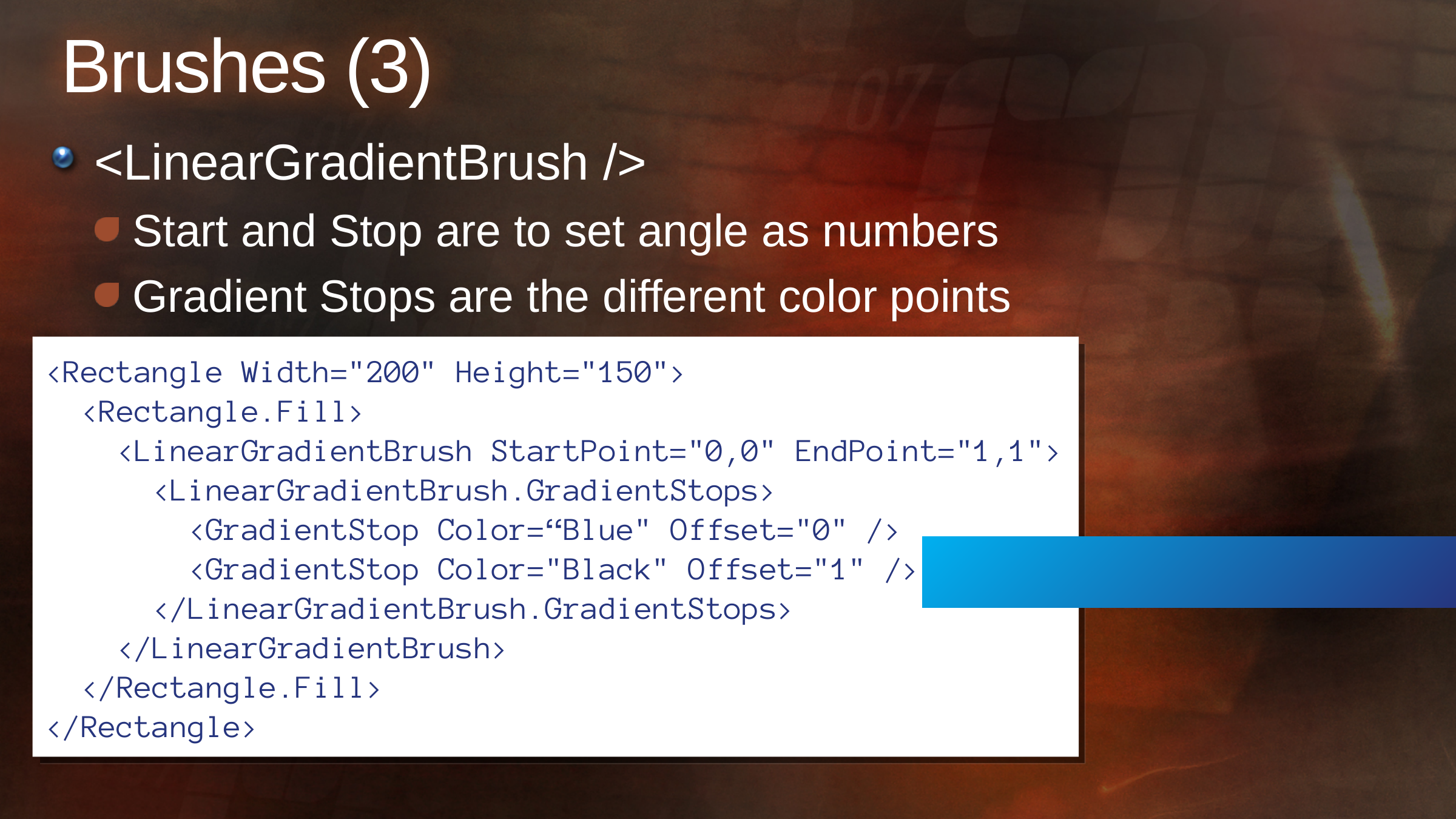

# Brushes (3)
<LinearGradientBrush />
Start and Stop are to set angle as numbers
Gradient Stops are the different color points

<Rectangle Width="200" Height="150">
  <Rectangle.Fill>
    <LinearGradientBrush StartPoint="0,0" EndPoint="1,1">
      <LinearGradientBrush.GradientStops>
        <GradientStop Color=“Blue" Offset="0" />
        <GradientStop Color="Black" Offset="1" />
      </LinearGradientBrush.GradientStops>
    </LinearGradientBrush>
  </Rectangle.Fill>
</Rectangle>